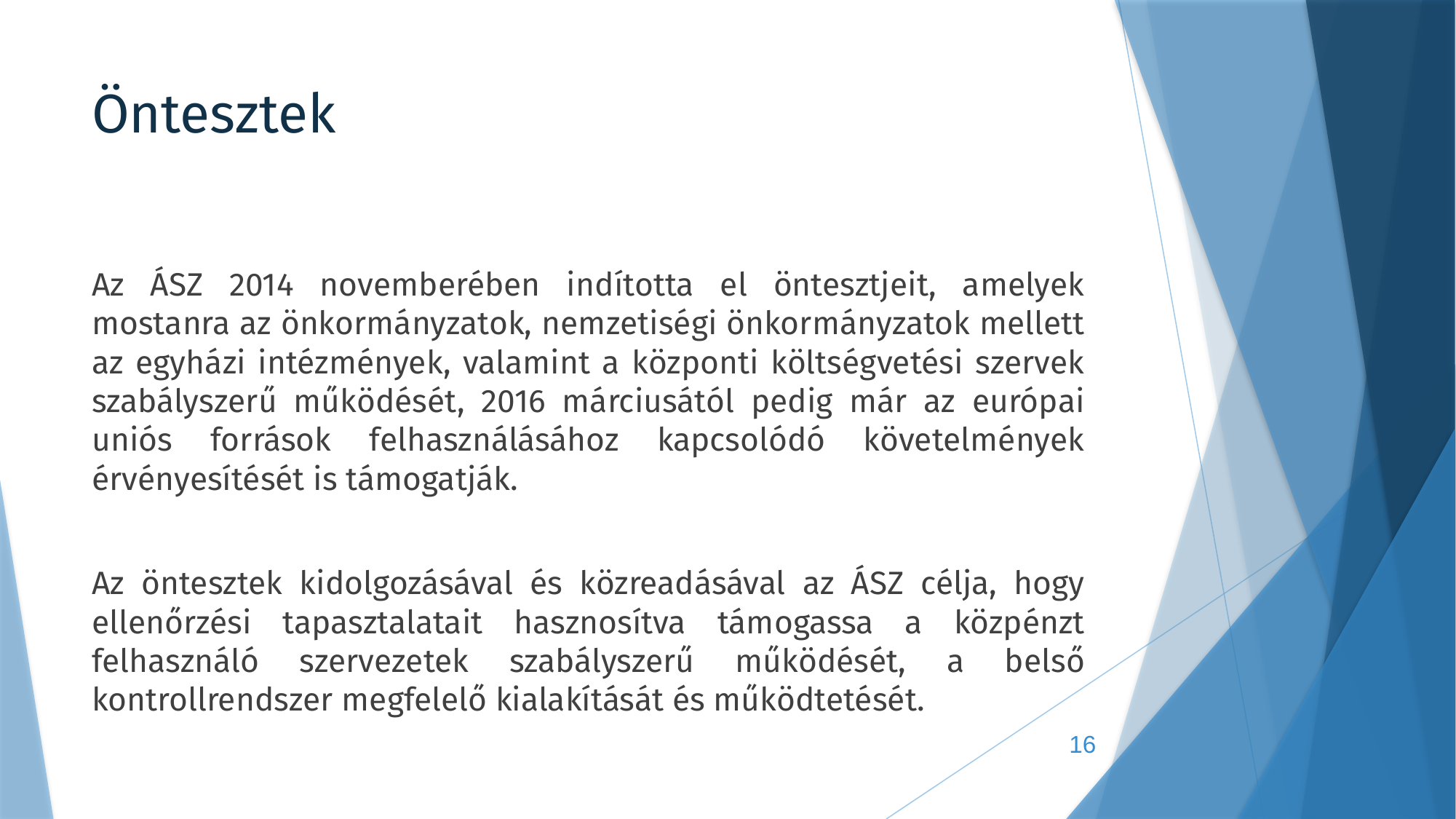

# Öntesztek
Az ÁSZ 2014 novemberében indította el öntesztjeit, amelyek mostanra az önkormányzatok, nemzetiségi önkormányzatok mellett az egyházi intézmények, valamint a központi költségvetési szervek szabályszerű működését, 2016 márciusától pedig már az európai uniós források felhasználásához kapcsolódó követelmények érvényesítését is támogatják.

Az öntesztek kidolgozásával és közreadásával az ÁSZ célja, hogy ellenőrzési tapasztalatait hasznosítva támogassa a közpénzt felhasználó szervezetek szabályszerű működését, a belső kontrollrendszer megfelelő kialakítását és működtetését.
16